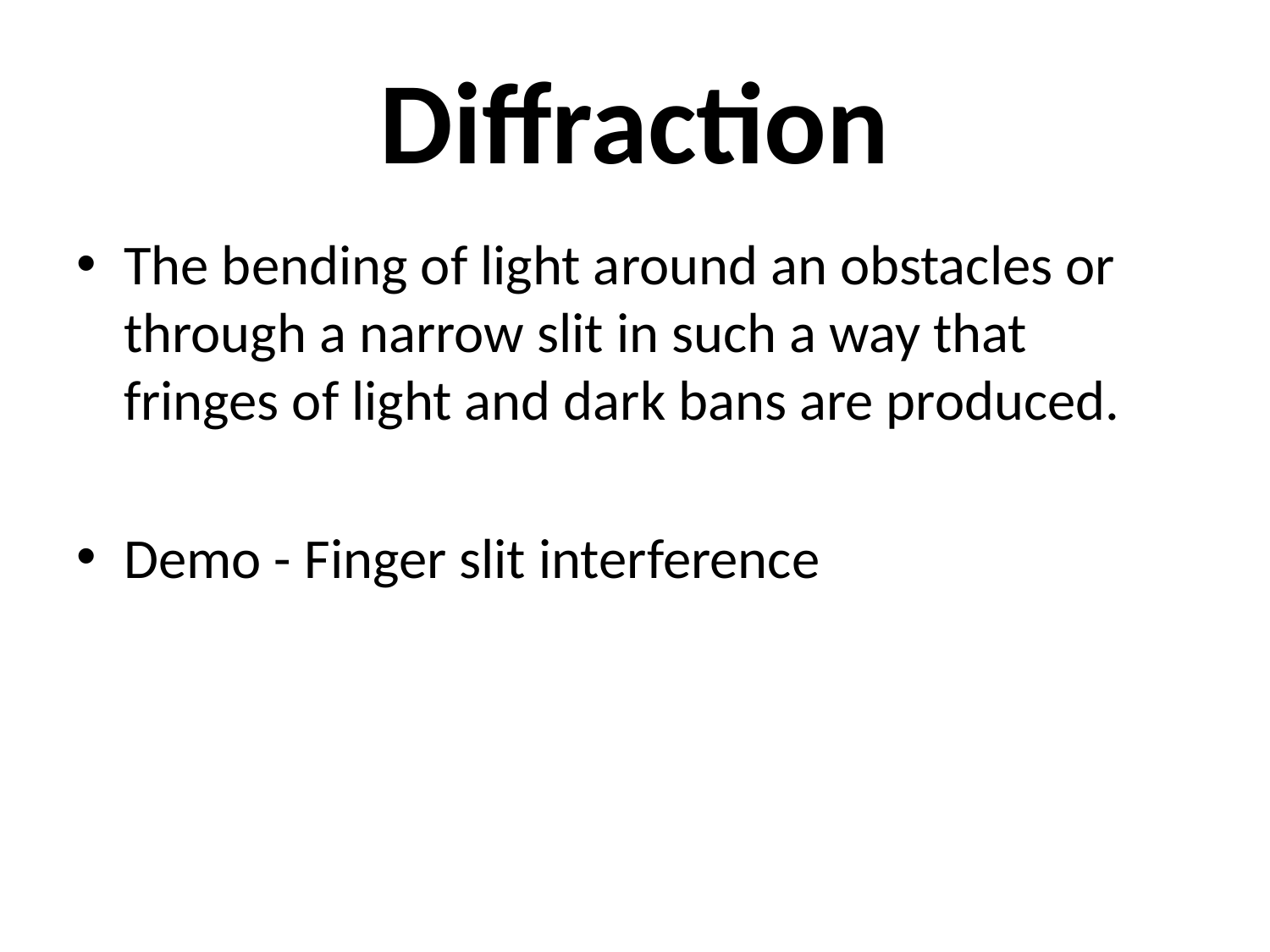

# Diffraction
The bending of light around an obstacles or through a narrow slit in such a way that fringes of light and dark bans are produced.

Demo - Finger slit interference